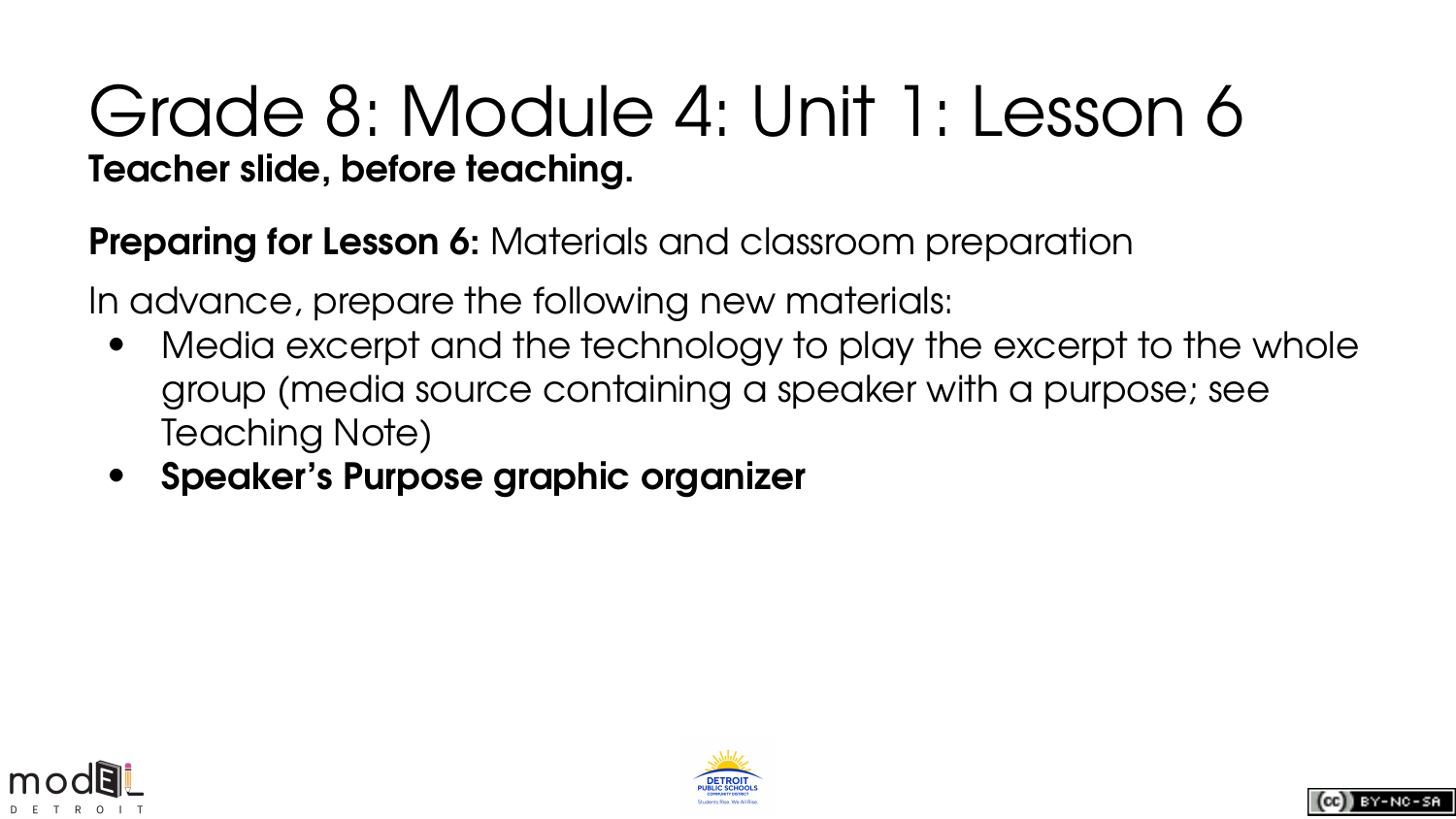

# Grade 8: Module 4: Unit 1: Lesson 6
Teacher slide, before teaching.

Preparing for Lesson 6: Materials and classroom preparation
In advance, prepare the following new materials:
Media excerpt and the technology to play the excerpt to the whole group (media source containing a speaker with a purpose; see Teaching Note)
Speaker’s Purpose graphic organizer